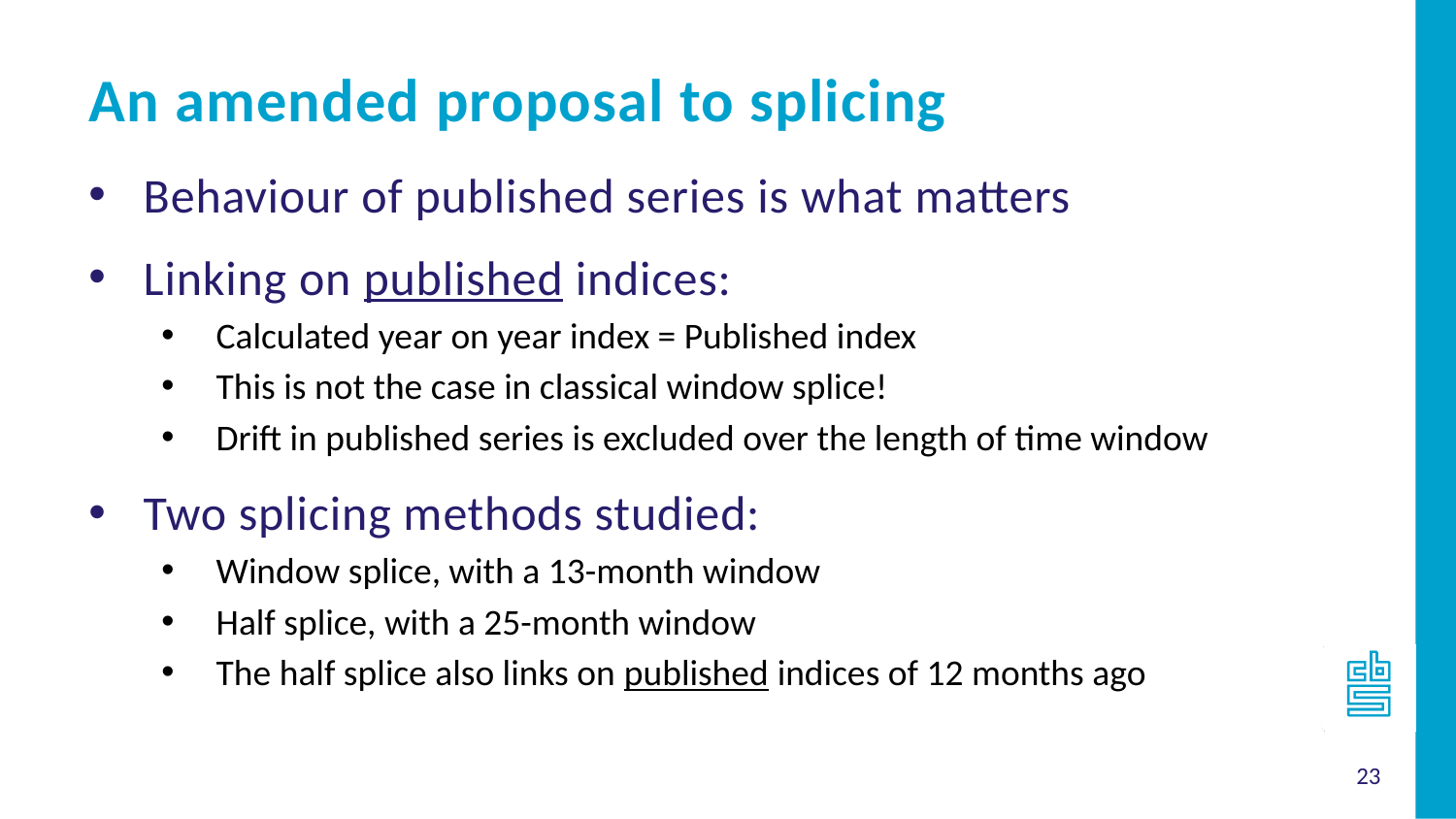

An amended proposal to splicing
Behaviour of published series is what matters
Linking on published indices:
Calculated year on year index = Published index
This is not the case in classical window splice!
Drift in published series is excluded over the length of time window
Two splicing methods studied:
Window splice, with a 13-month window
Half splice, with a 25-month window
The half splice also links on published indices of 12 months ago

23